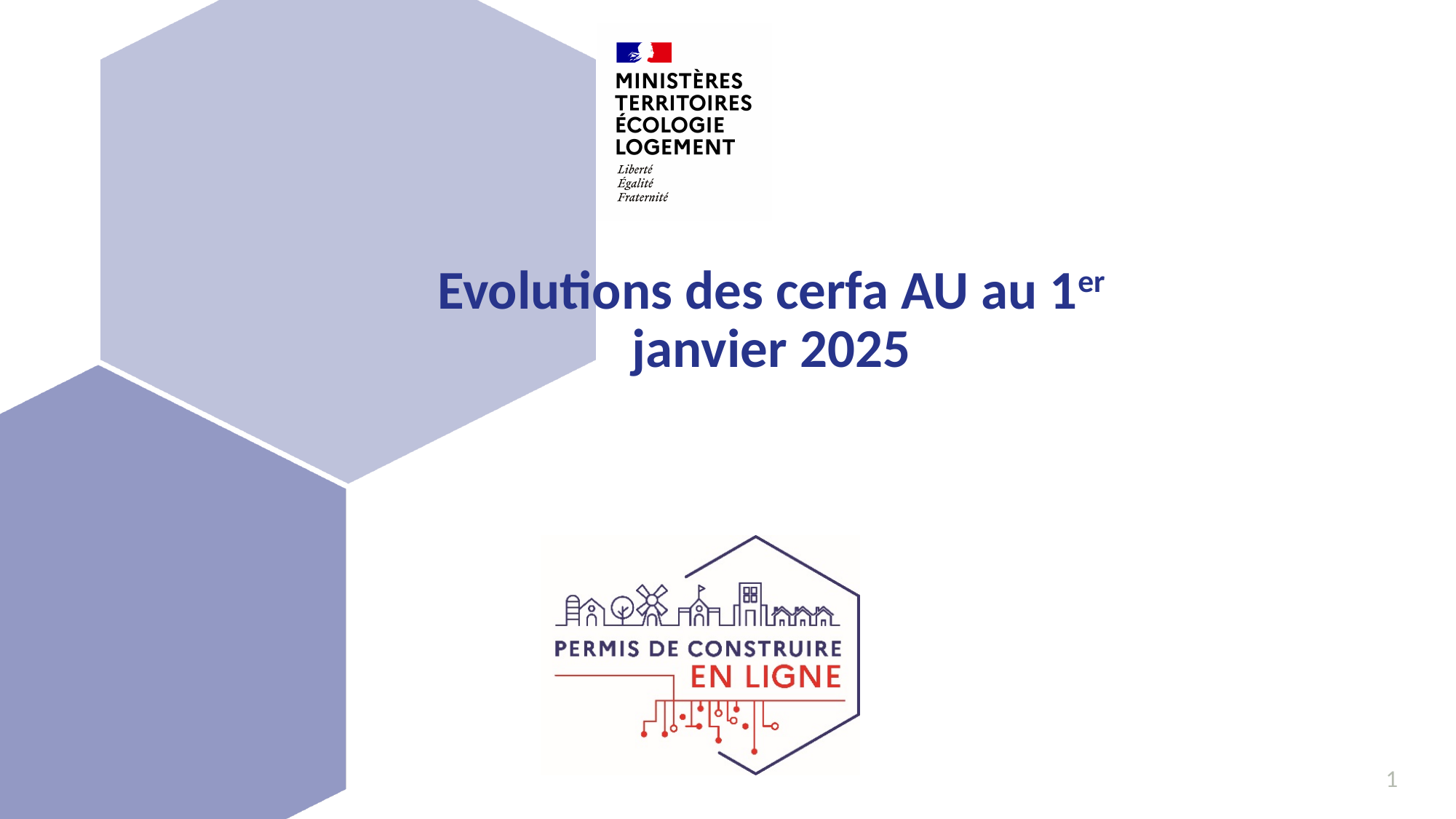

# Evolutions des cerfa AU au 1er janvier 2025

1